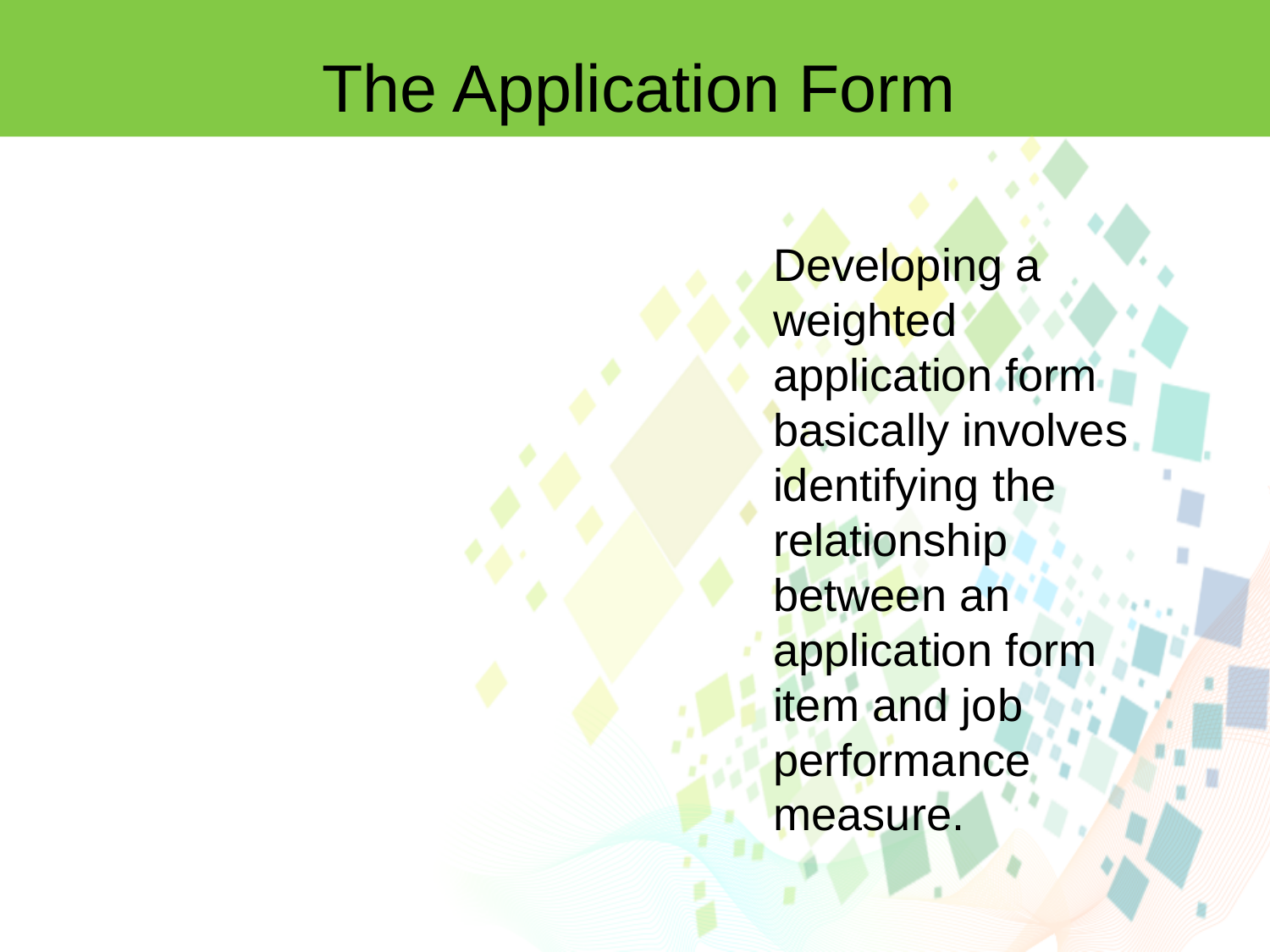

The Application Form
Developing a weighted application form basically involves identifying the relationship between an application form item and job performance measure.